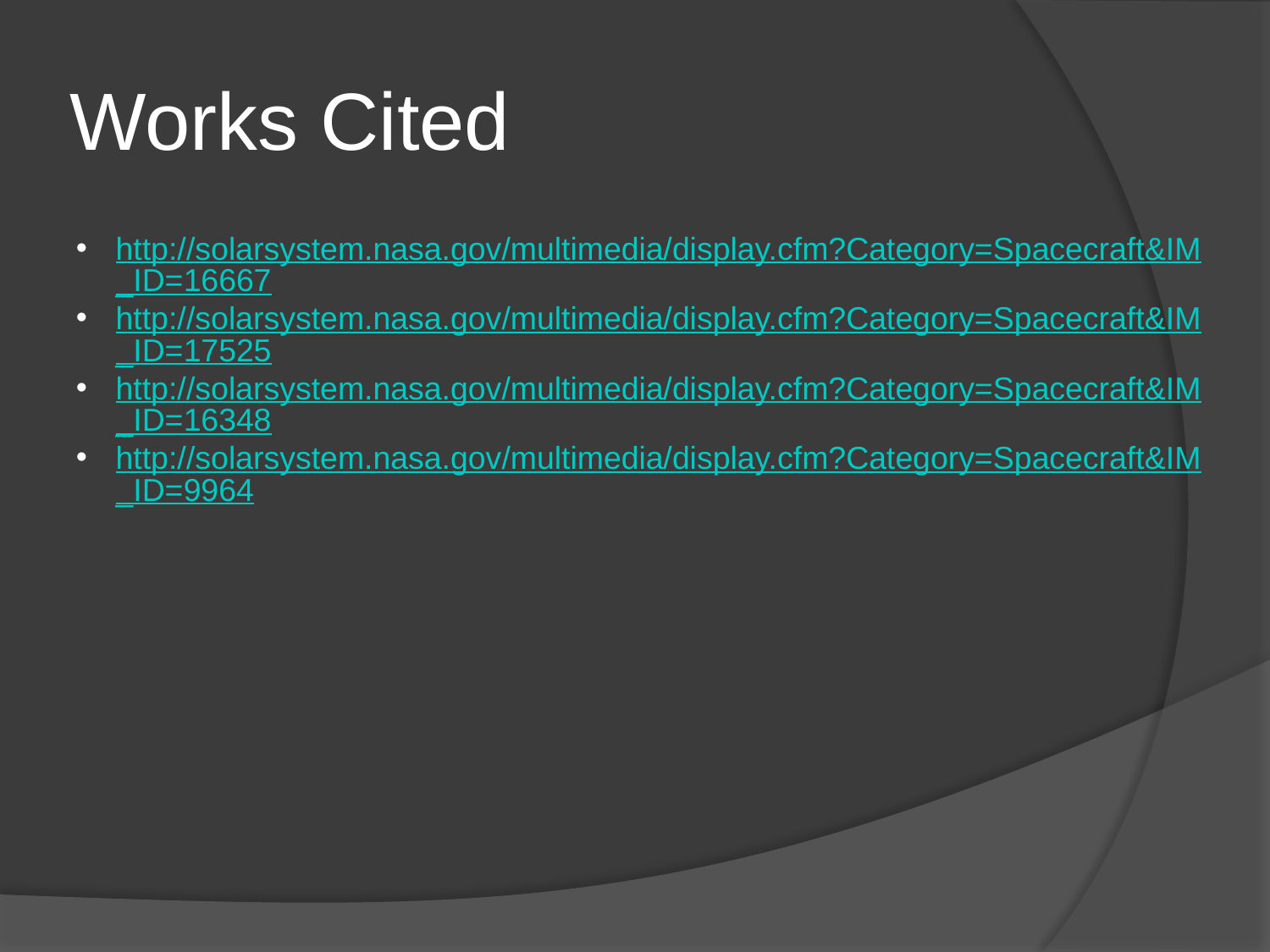

# Works Cited
http://solarsystem.nasa.gov/multimedia/display.cfm?Category=Spacecraft&IM_ID=16667
http://solarsystem.nasa.gov/multimedia/display.cfm?Category=Spacecraft&IM_ID=17525
http://solarsystem.nasa.gov/multimedia/display.cfm?Category=Spacecraft&IM_ID=16348
http://solarsystem.nasa.gov/multimedia/display.cfm?Category=Spacecraft&IM_ID=9964